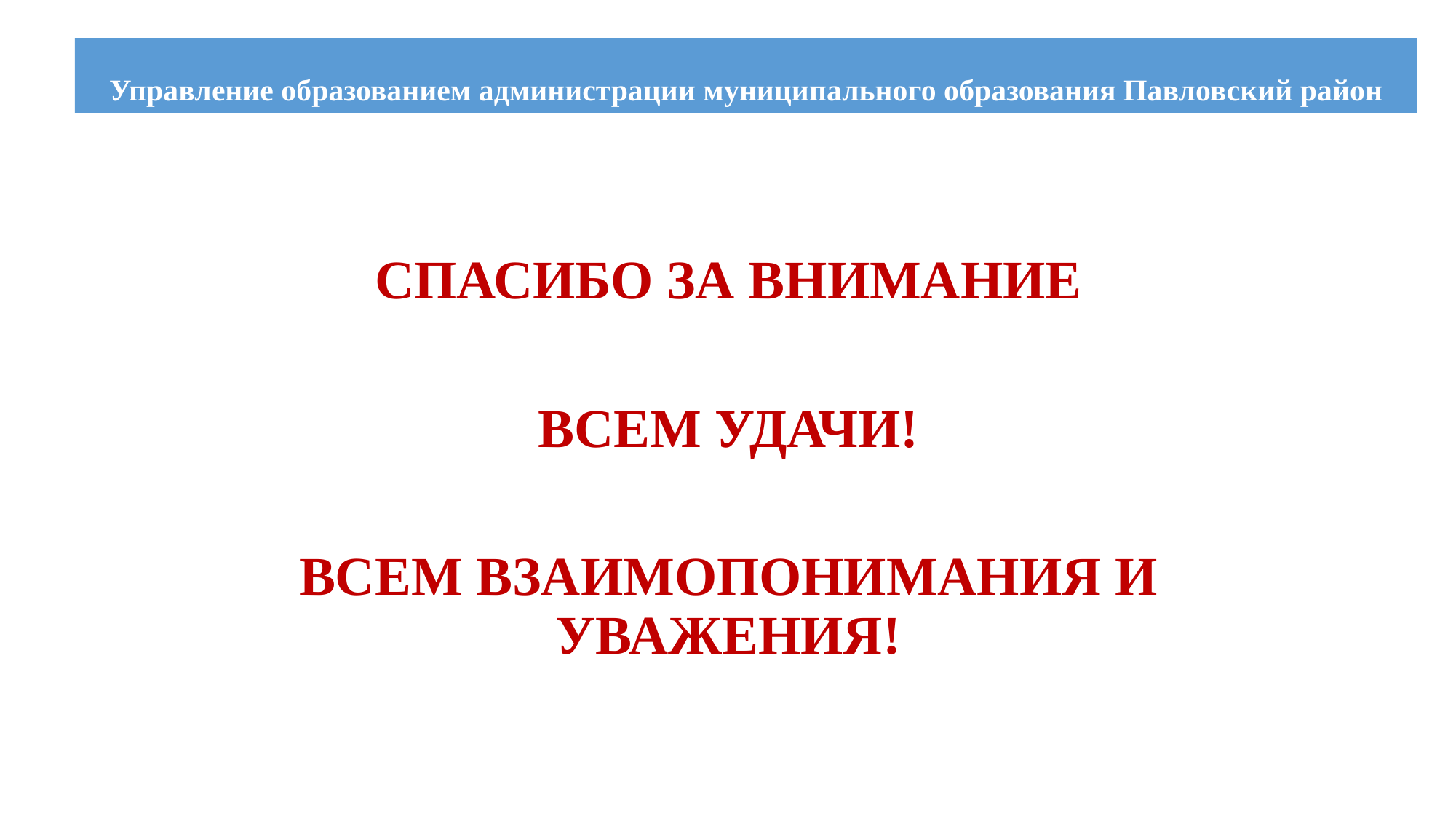

# Управление образованием администрации муниципального образования Павловский район
СПАСИБО ЗА ВНИМАНИЕ

ВСЕМ УДАЧИ!

ВСЕМ ВЗАИМОПОНИМАНИЯ И УВАЖЕНИЯ!